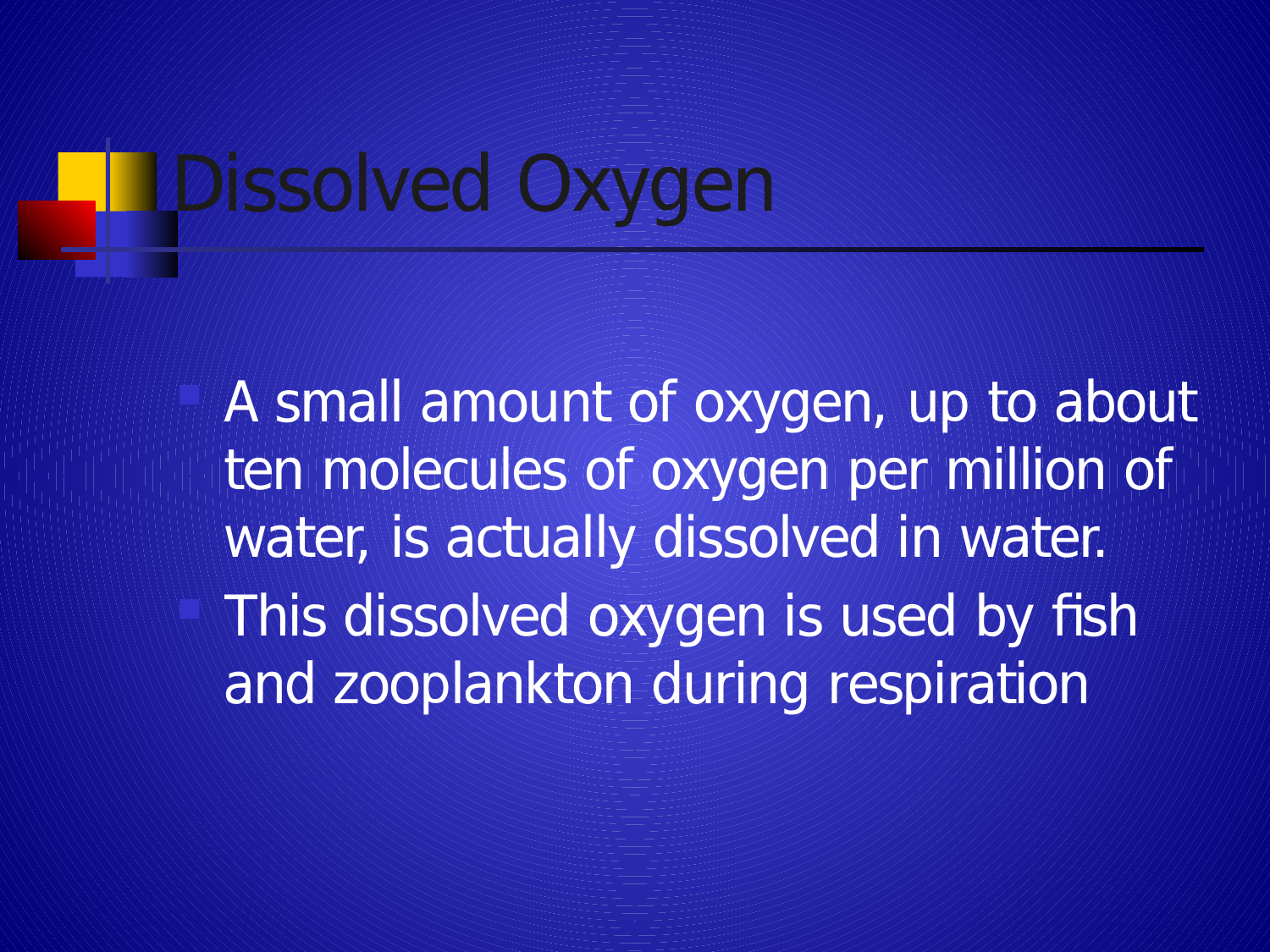

# Dissolved Oxygen

A small amount of oxygen, up to about ten molecules of oxygen per million of water, is actually dissolved in water.
This dissolved oxygen is used by fish and zooplankton during respiration